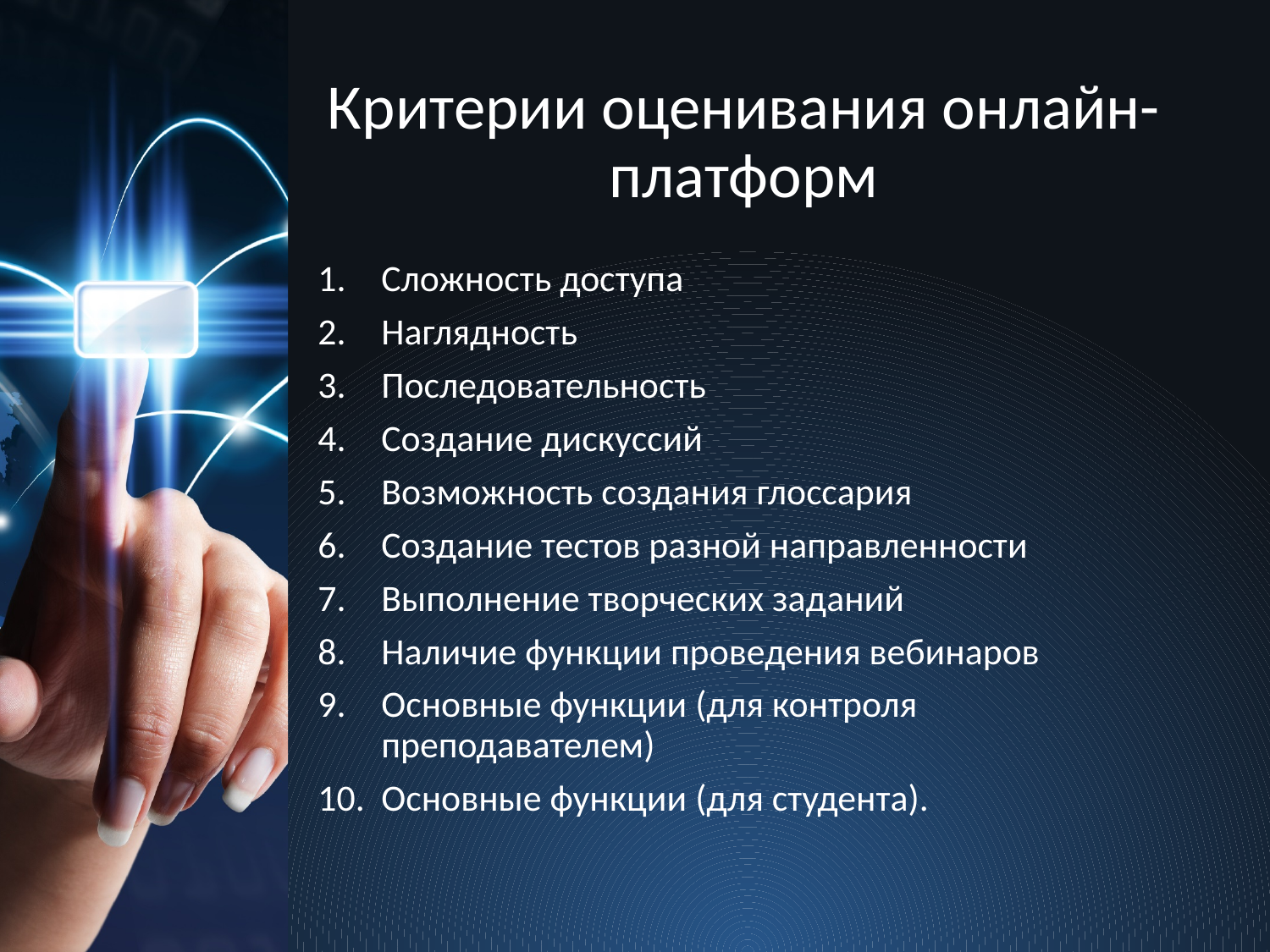

# Критерии оценивания онлайн- платформ
Сложность доступа
Наглядность
Последовательность
Создание дискуссий
Возможность создания глоссария
Создание тестов разной направленности
Выполнение творческих заданий
Наличие функции проведения вебинаров
Основные функции (для контроля преподавателем)
Основные функции (для студента).